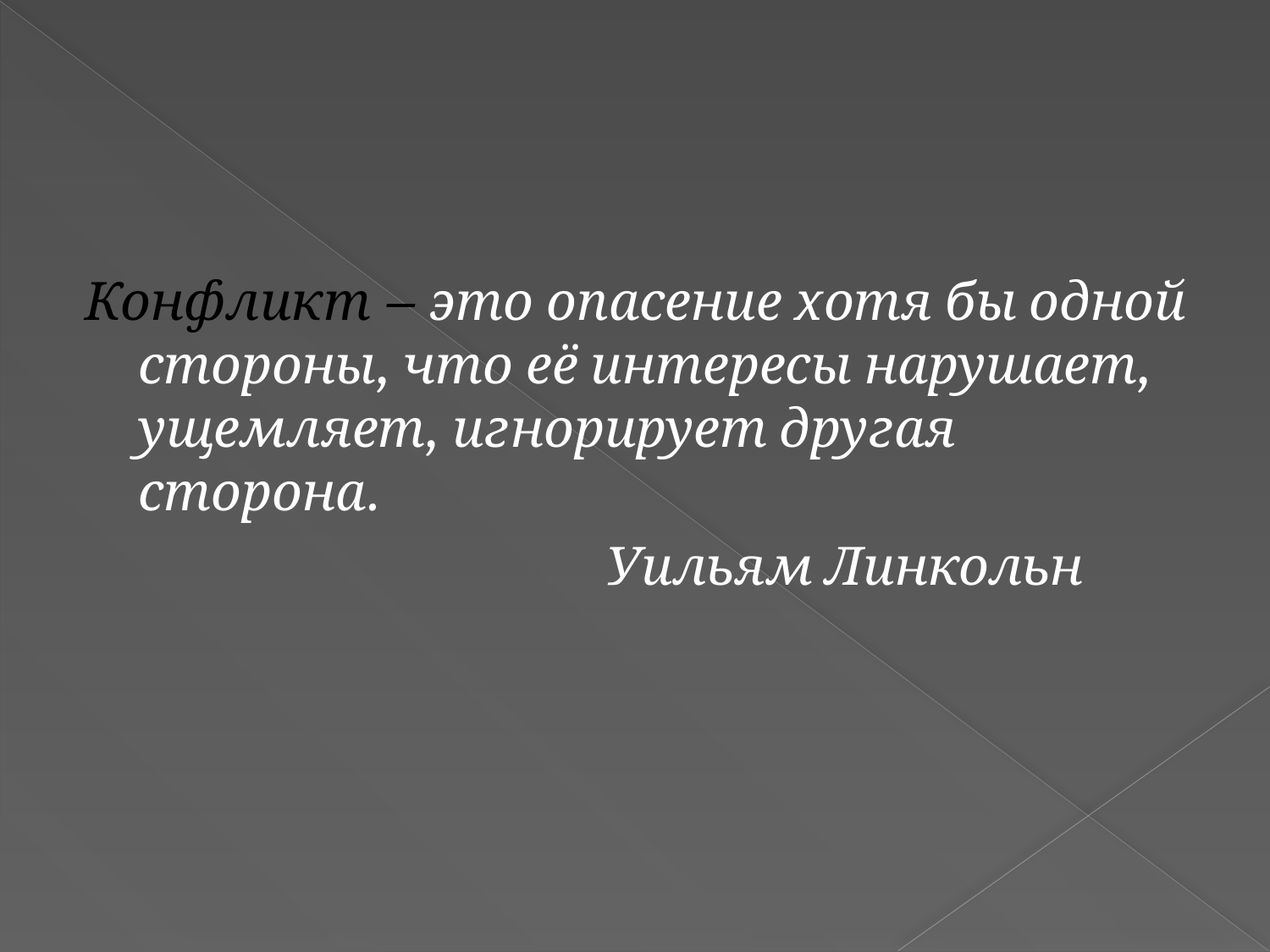

Конфликт – это опасение хотя бы одной стороны, что её интересы нарушает, ущемляет, игнорирует другая сторона.
                                         Уильям Линкольн